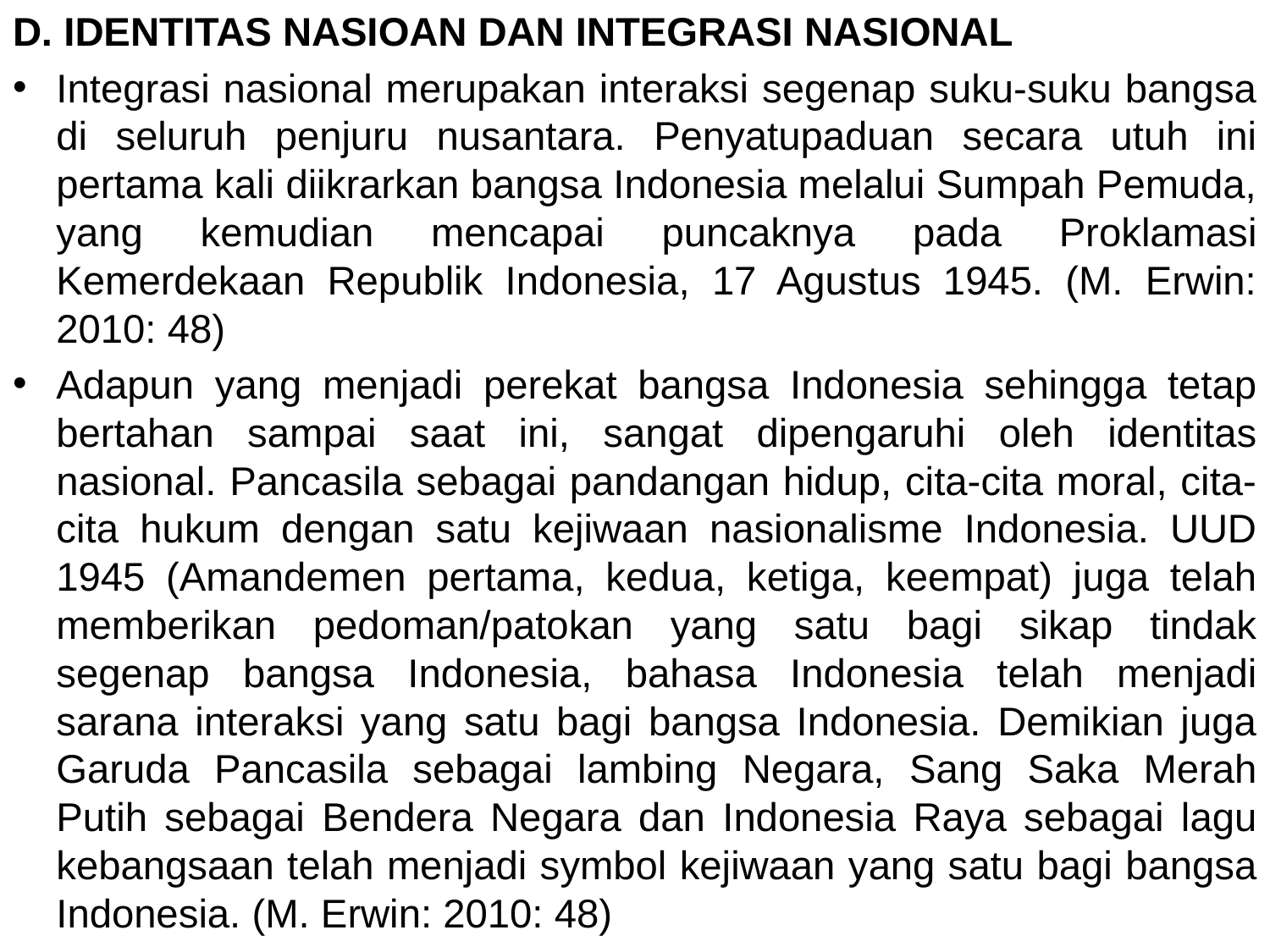

D. IDENTITAS NASIOAN DAN INTEGRASI NASIONAL
Integrasi nasional merupakan interaksi segenap suku-suku bangsa di seluruh penjuru nusantara. Penyatupaduan secara utuh ini pertama kali diikrarkan bangsa Indonesia melalui Sumpah Pemuda, yang kemudian mencapai puncaknya pada Proklamasi Kemerdekaan Republik Indonesia, 17 Agustus 1945. (M. Erwin: 2010: 48)
Adapun yang menjadi perekat bangsa Indonesia sehingga tetap bertahan sampai saat ini, sangat dipengaruhi oleh identitas nasional. Pancasila sebagai pandangan hidup, cita-cita moral, cita-cita hukum dengan satu kejiwaan nasionalisme Indonesia. UUD 1945 (Amandemen pertama, kedua, ketiga, keempat) juga telah memberikan pedoman/patokan yang satu bagi sikap tindak segenap bangsa Indonesia, bahasa Indonesia telah menjadi sarana interaksi yang satu bagi bangsa Indonesia. Demikian juga Garuda Pancasila sebagai lambing Negara, Sang Saka Merah Putih sebagai Bendera Negara dan Indonesia Raya sebagai lagu kebangsaan telah menjadi symbol kejiwaan yang satu bagi bangsa Indonesia. (M. Erwin: 2010: 48)